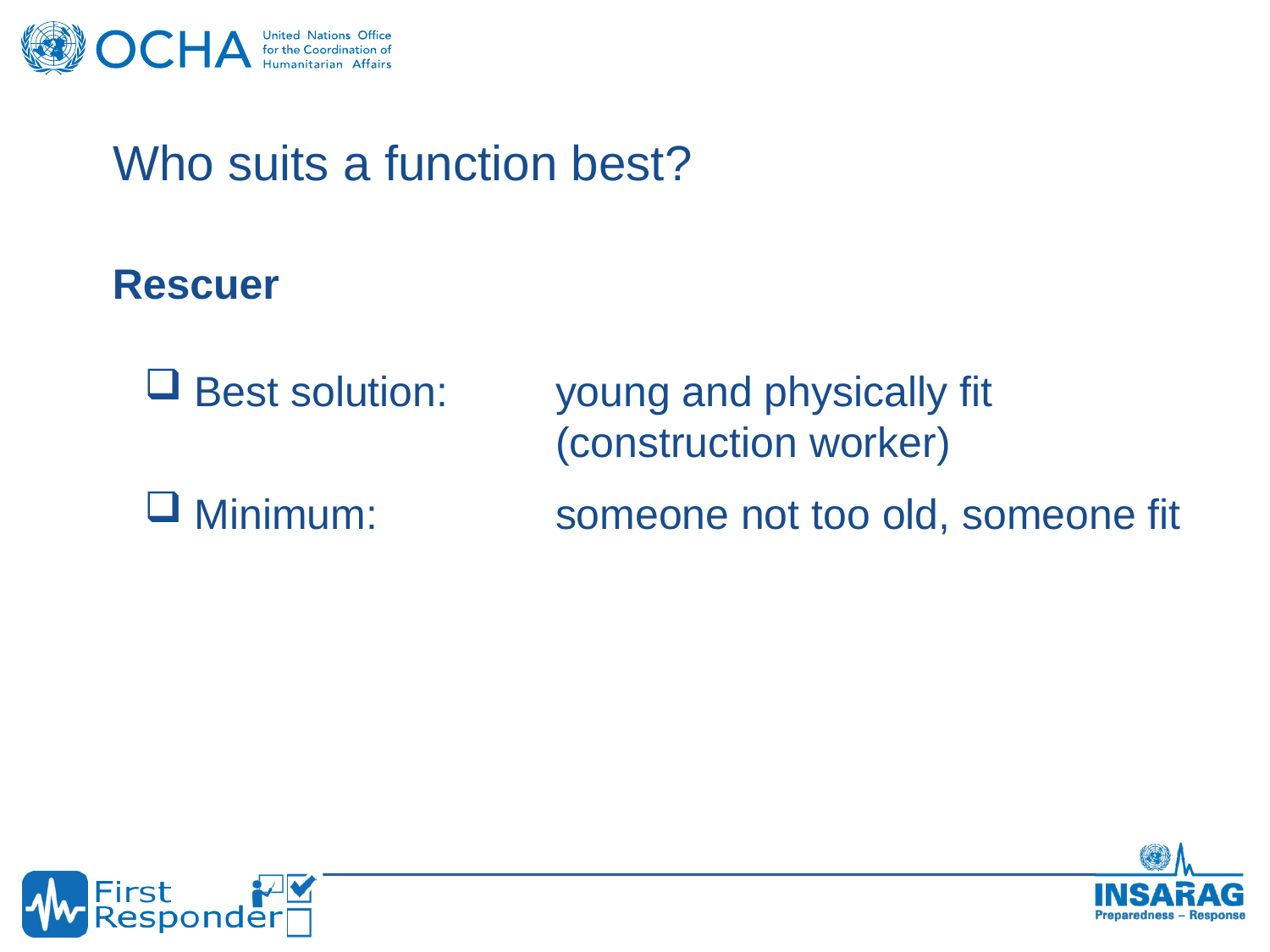

Who suits a function best?
Rescuer
Best solution:	young and physically fit
	(construction worker)
Minimum:	someone not too old, someone fit